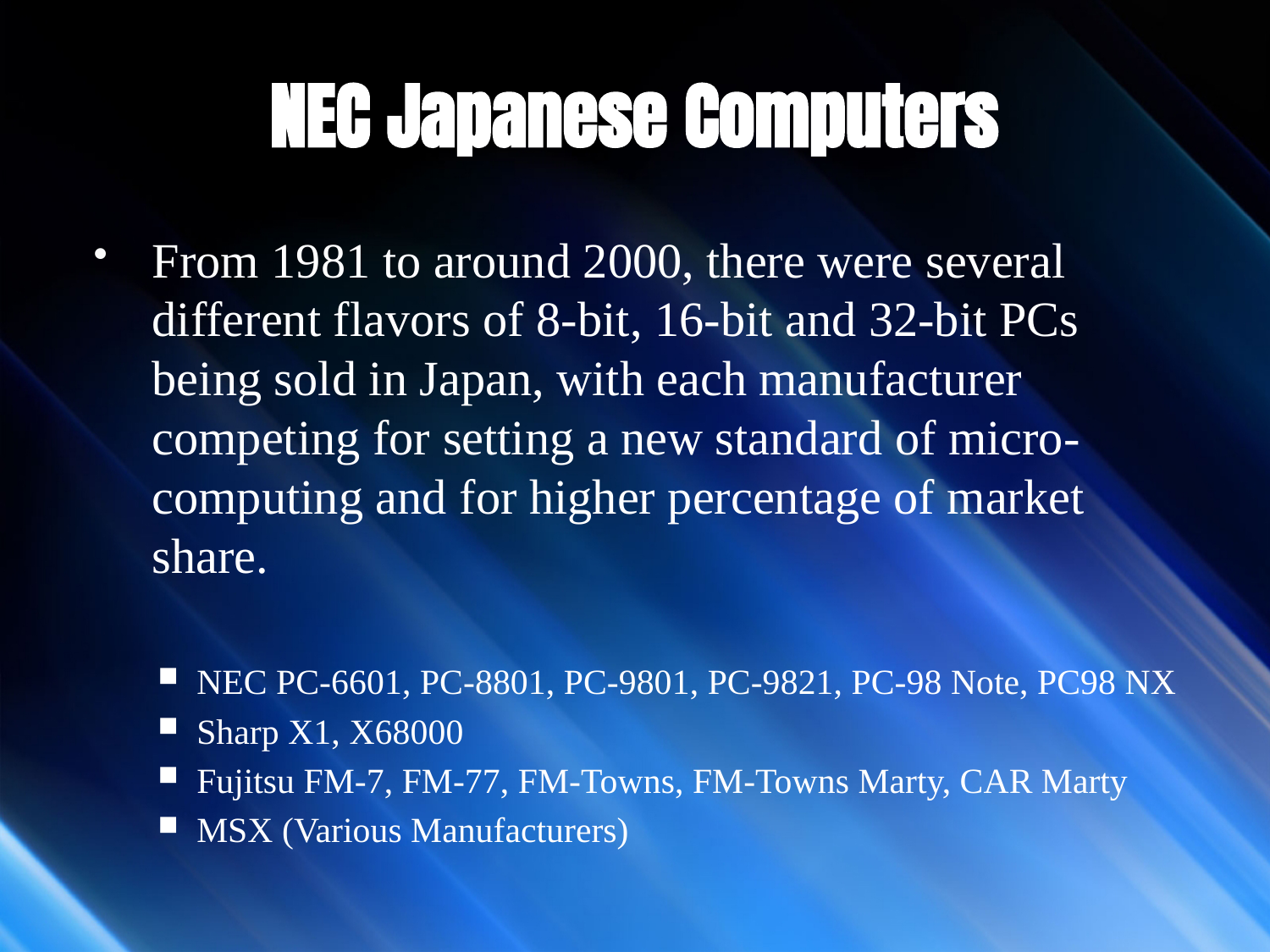

# NEC Japanese Computers
From 1981 to around 2000, there were several different flavors of 8-bit, 16-bit and 32-bit PCs being sold in Japan, with each manufacturer competing for setting a new standard of micro-computing and for higher percentage of market share.

NEC PC-6601, PC-8801, PC-9801, PC-9821, PC-98 Note, PC98 NX
Sharp X1, X68000
Fujitsu FM-7, FM-77, FM-Towns, FM-Towns Marty, CAR Marty
MSX (Various Manufacturers)